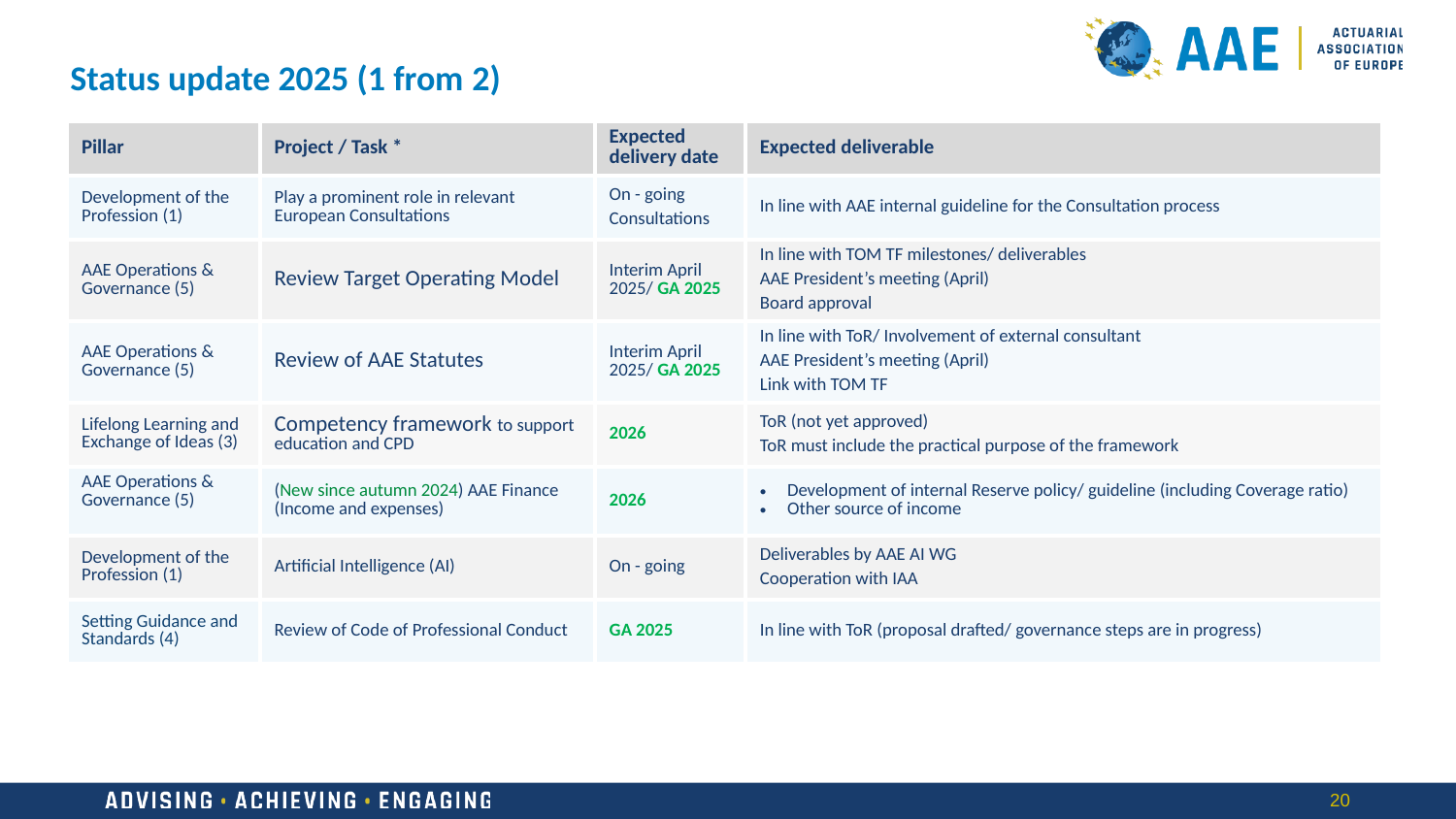

Status update 2025 (1 from 2)
| Pillar | Project / Task \* | Expected delivery date | Expected deliverable |
| --- | --- | --- | --- |
| Development of the Profession (1) | Play a prominent role in relevant European Consultations | On - going Consultations | In line with AAE internal guideline for the Consultation process |
| AAE Operations & Governance (5) | Review Target Operating Model | Interim April 2025/ GA 2025 | In line with TOM TF milestones/ deliverables AAE President’s meeting (April) Board approval |
| AAE Operations & Governance (5) | Review of AAE Statutes | Interim April 2025/ GA 2025 | In line with ToR/ Involvement of external consultant AAE President’s meeting (April) Link with TOM TF |
| Lifelong Learning and Exchange of Ideas (3) | Competency framework to support education and CPD | 2026 | ToR (not yet approved) ToR must include the practical purpose of the framework |
| AAE Operations & Governance (5) | (New since autumn 2024) AAE Finance (Income and expenses) | 2026 | Development of internal Reserve policy/ guideline (including Coverage ratio) Other source of income |
| Development of the Profession (1) | Artificial Intelligence (AI) | On - going | Deliverables by AAE AI WG Cooperation with IAA |
| Setting Guidance and Standards (4) | Review of Code of Professional Conduct | GA 2025 | In line with ToR (proposal drafted/ governance steps are in progress) |

Board
Committee Chairs
Comm. Panel
Stephanos
Secretariat
Siegbert
EduC/ CPD AI WG
EduC
ProfC/ AI-DS WG
ProfC
RMC/ SCrR WG
RMC
Pensions Com./ IORPII TF
Pensions Com.
Insurance Com.
Insurance/ SII WG
20